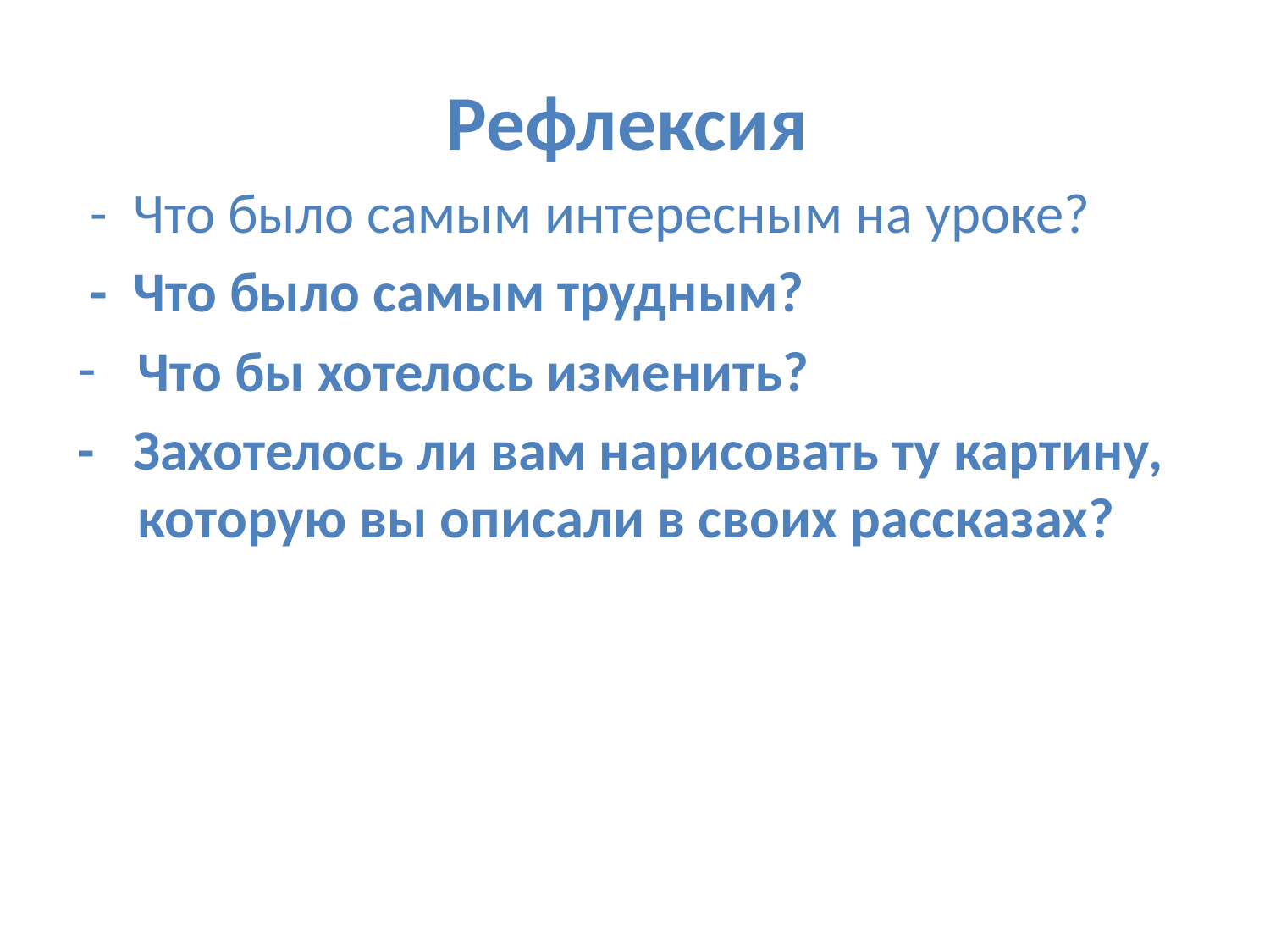

#
Рефлексия
 -  Что было самым интересным на уроке?
 -  Что было самым трудным?
 Что бы хотелось изменить?
-   Захотелось ли вам нарисовать ту картину,    которую вы описали в своих рассказах?